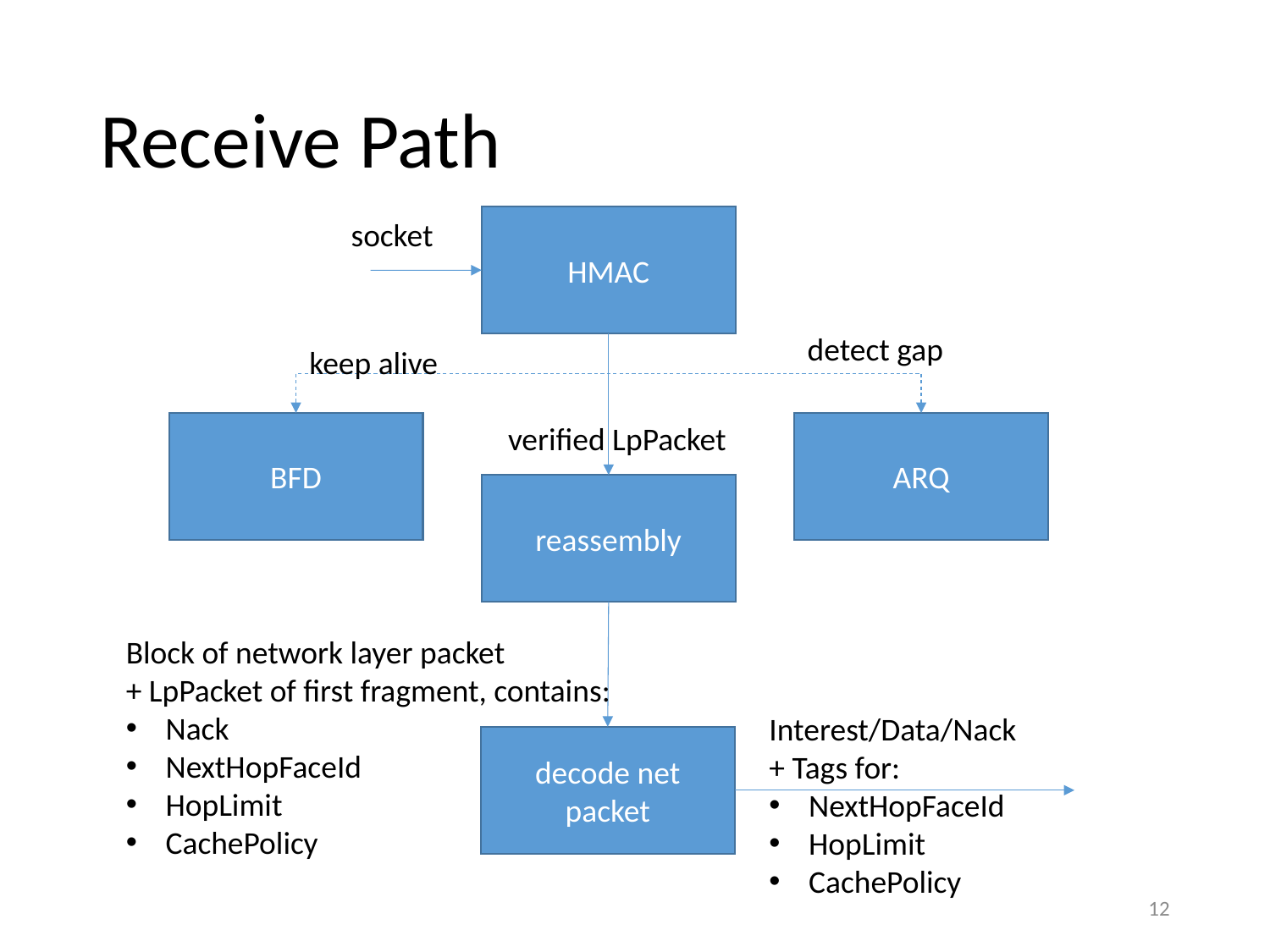

# Receive Path
HMAC
socket
detect gap
keep alive
BFD
verified LpPacket
ARQ
reassembly
Block of network layer packet
+ LpPacket of first fragment, contains:
Nack
NextHopFaceId
HopLimit
CachePolicy
Interest/Data/Nack
+ Tags for:
NextHopFaceId
HopLimit
CachePolicy
decode net packet
12